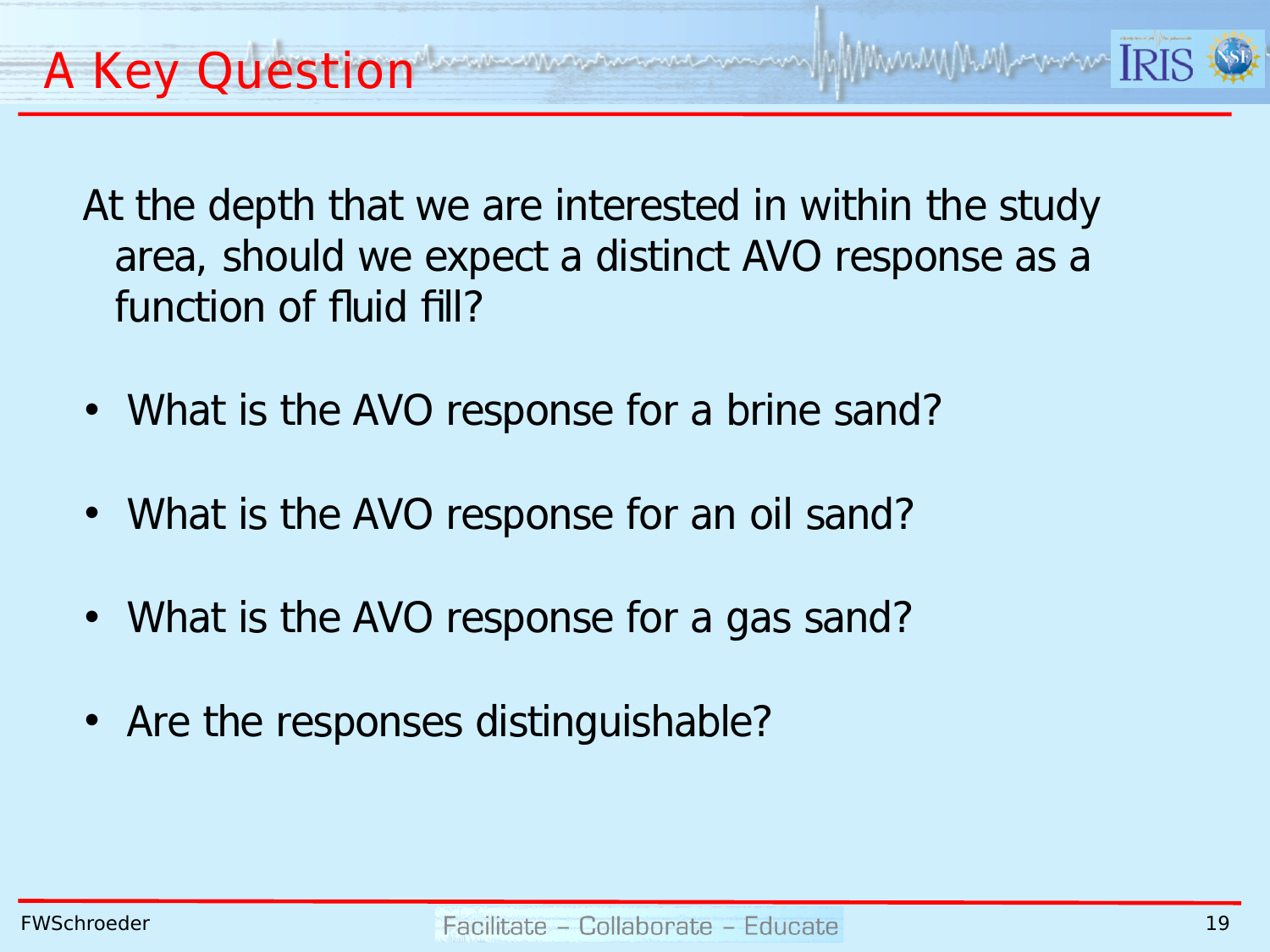

# A Key Question
At the depth that we are interested in within the study area, should we expect a distinct AVO response as a function of fluid fill?
 What is the AVO response for a brine sand?
 What is the AVO response for an oil sand?
 What is the AVO response for a gas sand?
 Are the responses distinguishable?